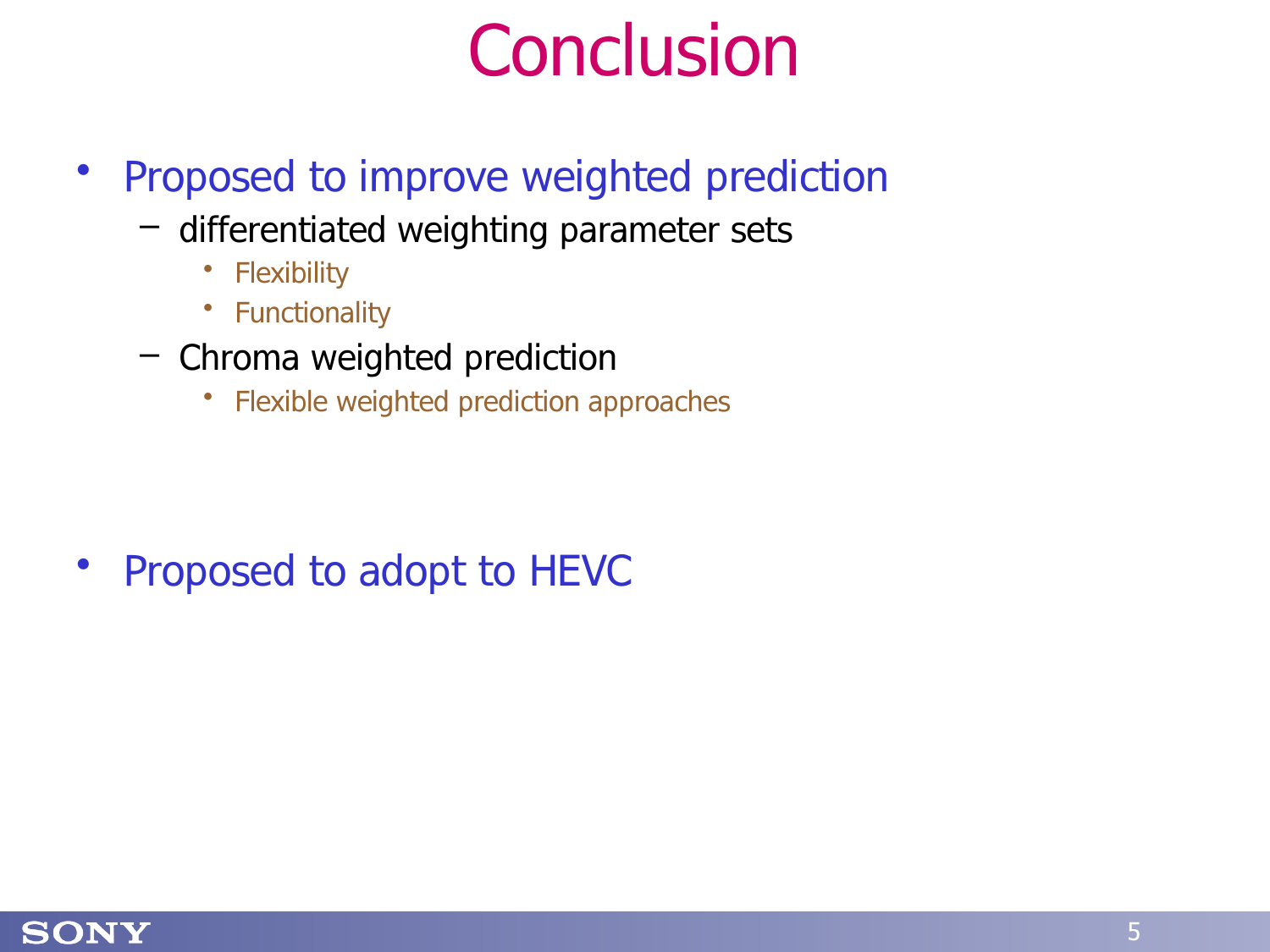

# Conclusion
Proposed to improve weighted prediction
differentiated weighting parameter sets
Flexibility
Functionality
Chroma weighted prediction
Flexible weighted prediction approaches

Proposed to adopt to HEVC

5